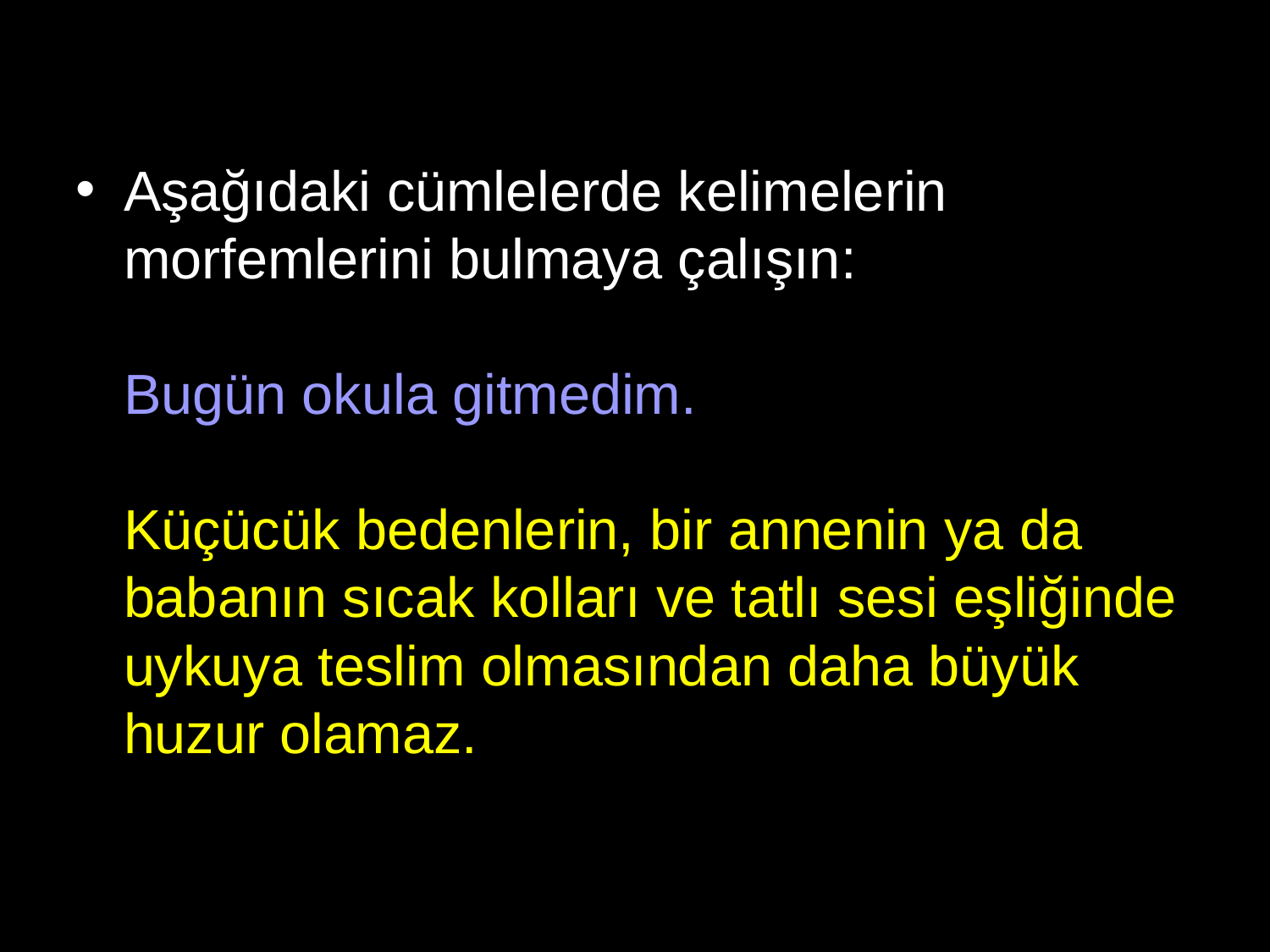

# Aşağıdaki cümlelerde kelimelerin morfemlerini bulmaya çalışın: Bugün okula gitmedim. Küçücük bedenlerin, bir annenin ya da babanın sıcak kolları ve tatlı sesi eşliğinde uykuya teslim olmasından daha büyük huzur olamaz.